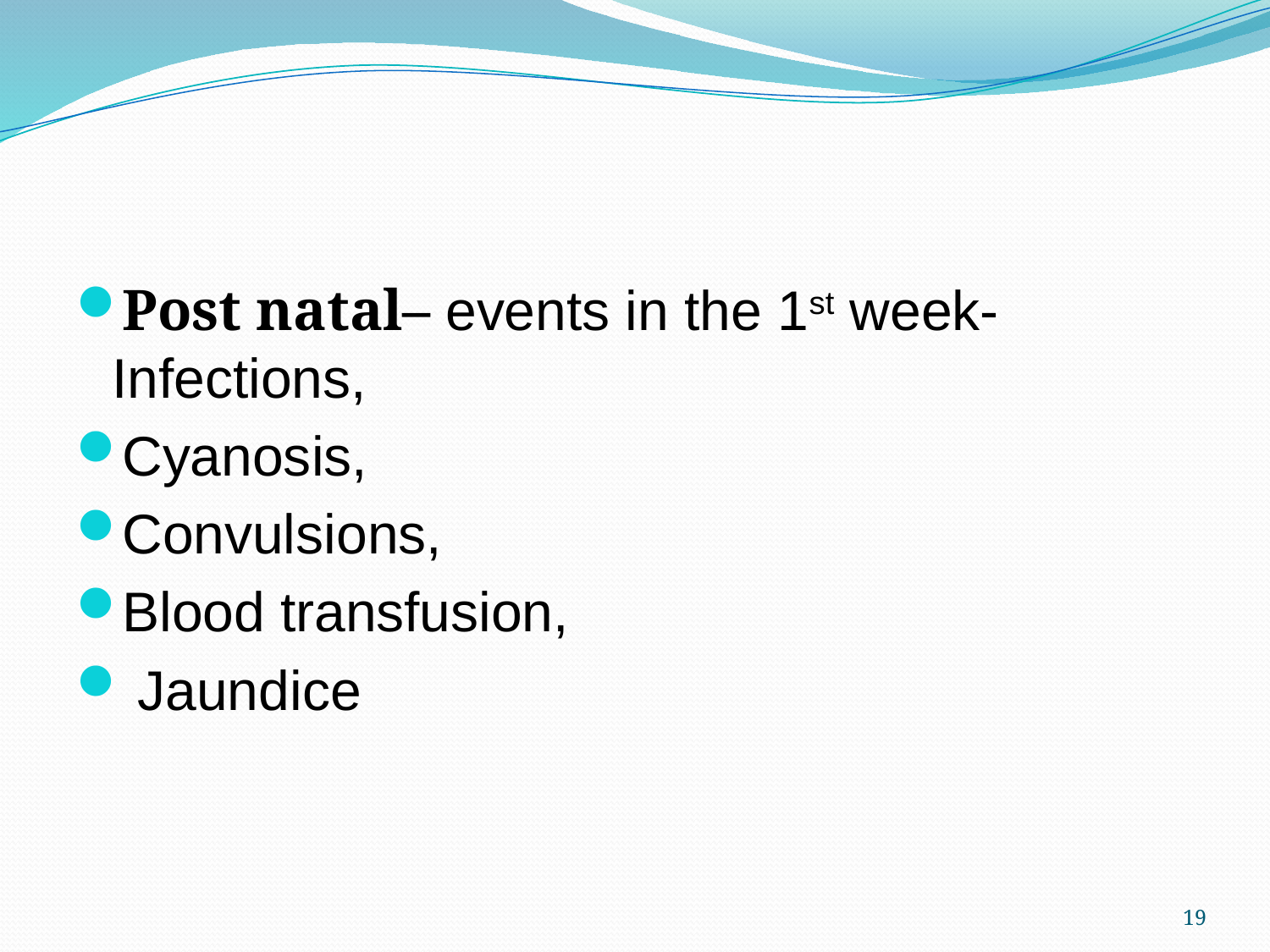

#
Post natal– events in the 1st week- Infections,
Cyanosis,
Convulsions,
Blood transfusion,
 Jaundice

19